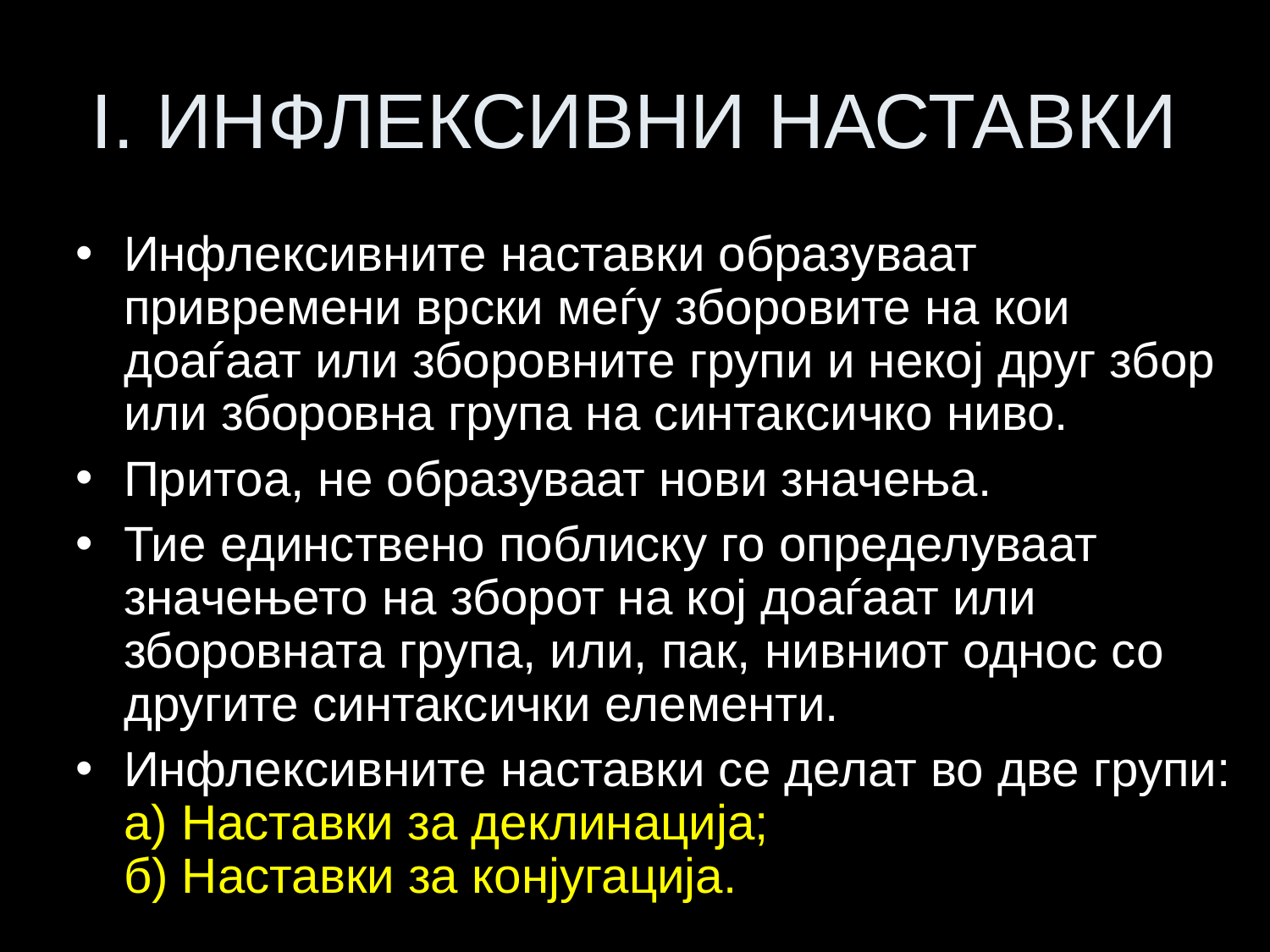

# I. ИНФЛЕКСИВНИ НАСТАВКИ
Инфлексивните наставки образуваат привремени врски меѓу зборовите на кои доаѓаат или зборовните групи и некој друг збор или зборовна група на синтаксичко ниво.
Притоа, не образуваат нови значења.
Тие единствено поблиску го определуваат значењето на зборот на кој доаѓаат или зборовната група, или, пак, нивниот однос со другите синтаксички елементи.
Инфлексивните наставки се делат во две групи:
a) Наставки за деклинација;
б) Наставки за конјугација.